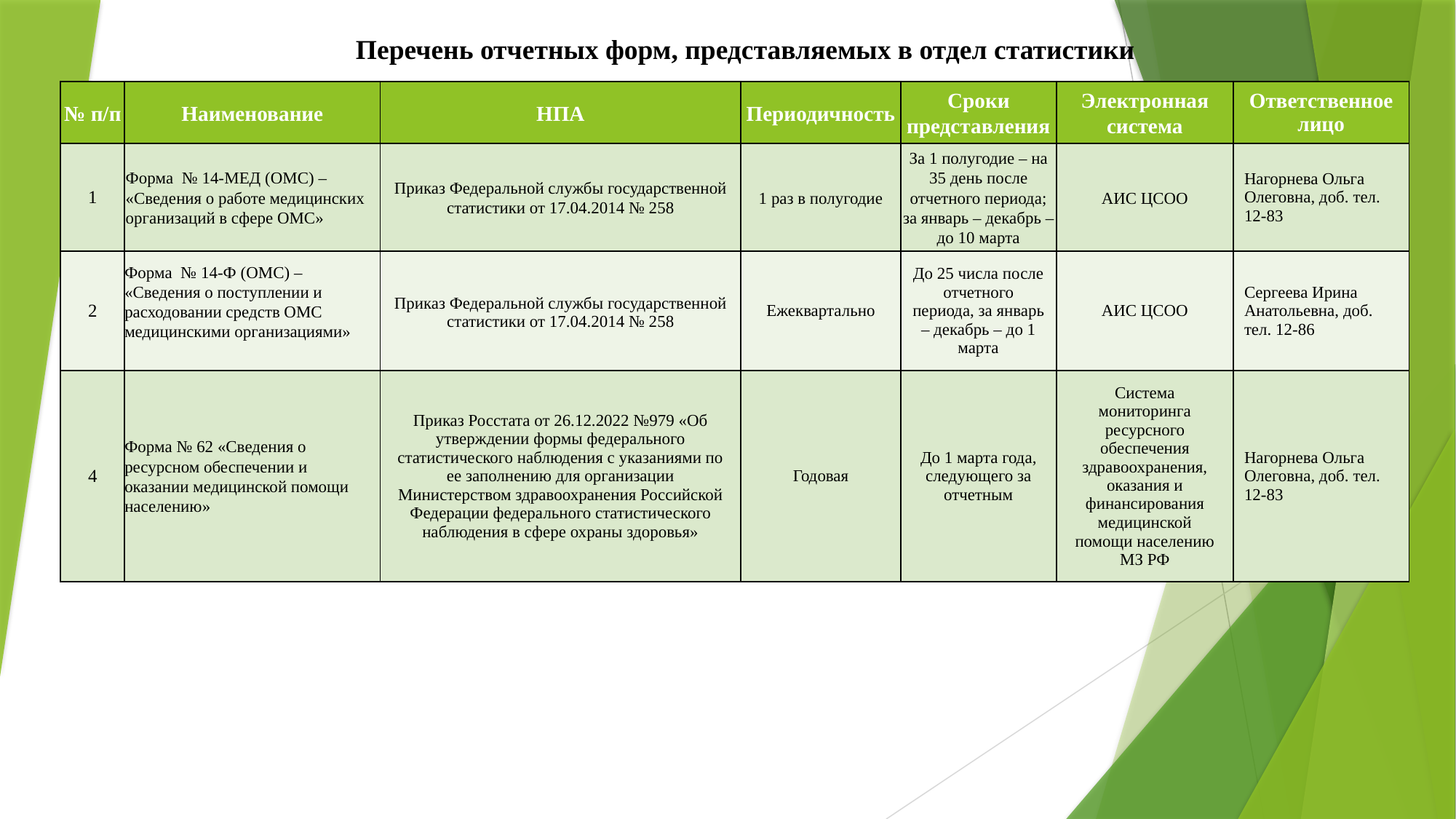

Перечень отчетных форм, представляемых в отдел статистики
| № п/п | Наименование | НПА | Периодичность | Сроки представления | Электронная система | Ответственное лицо |
| --- | --- | --- | --- | --- | --- | --- |
| 1 | Форма № 14-МЕД (ОМС) – «Сведения о работе медицинских организаций в сфере ОМС» | Приказ Федеральной службы государственной статистики от 17.04.2014 № 258 | 1 раз в полугодие | За 1 полугодие – на 35 день после отчетного периода; за январь – декабрь – до 10 марта | АИС ЦСОО | Нагорнева Ольга Олеговна, доб. тел. 12-83 |
| 2 | Форма № 14-Ф (ОМС) – «Сведения о поступлении и расходовании средств ОМС медицинскими организациями» | Приказ Федеральной службы государственной статистики от 17.04.2014 № 258 | Ежеквартально | До 25 числа после отчетного периода, за январь – декабрь – до 1 марта | АИС ЦСОО | Сергеева Ирина Анатольевна, доб. тел. 12-86 |
| 4 | Форма № 62 «Сведения о ресурсном обеспечении и оказании медицинской помощи населению» | Приказ Росстата от 26.12.2022 №979 «Об утверждении формы федерального статистического наблюдения с указаниями по ее заполнению для организации Министерством здравоохранения Российской Федерации федерального статистического наблюдения в сфере охраны здоровья» | Годовая | До 1 марта года, следующего за отчетным | Система мониторинга ресурсного обеспечения здравоохранения, оказания и финансирования медицинской помощи населению МЗ РФ | Нагорнева Ольга Олеговна, доб. тел. 12-83 |